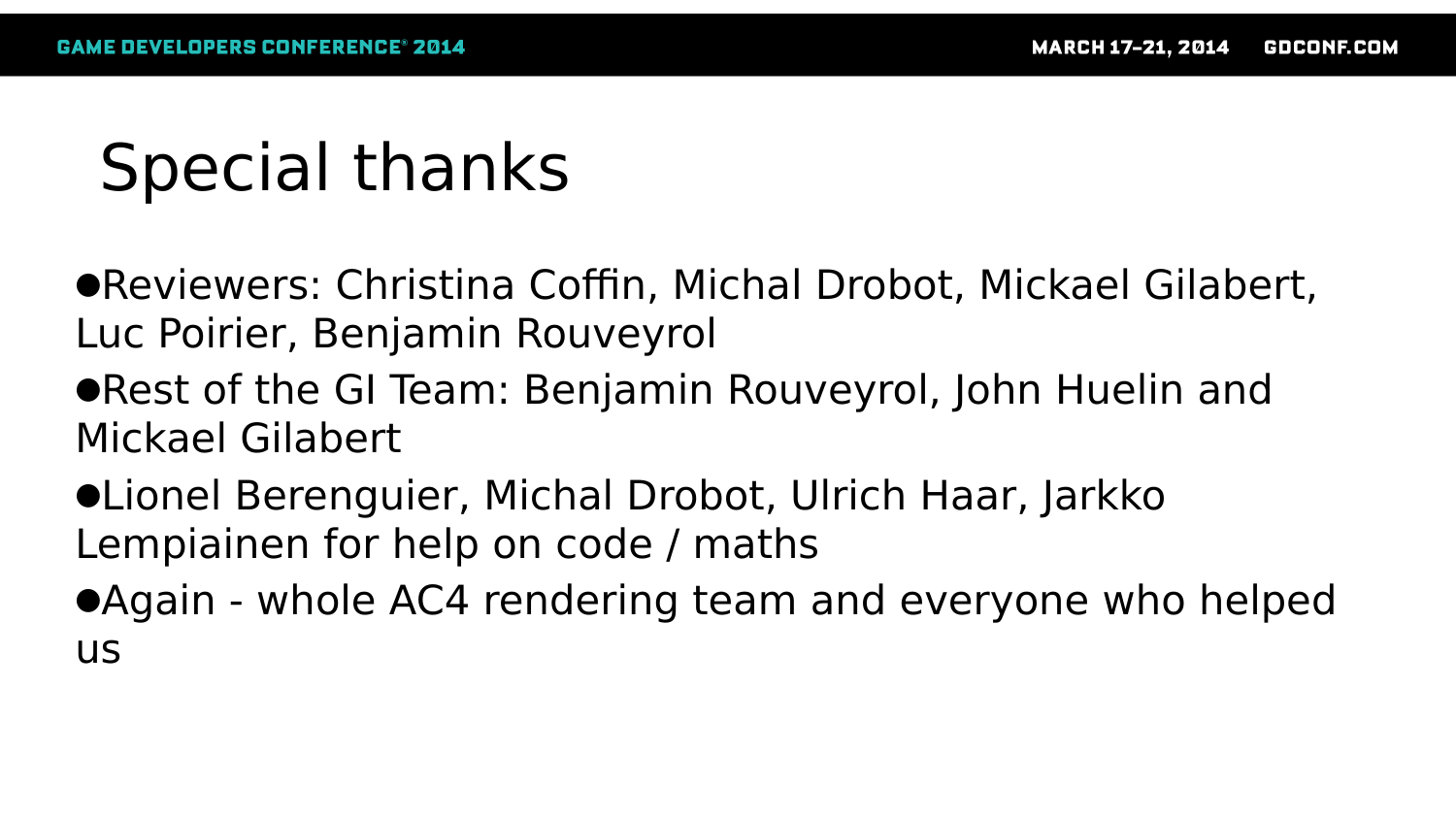

# Special thanks
Reviewers: Christina Coffin, Michal Drobot, Mickael Gilabert, Luc Poirier, Benjamin Rouveyrol
Rest of the GI Team: Benjamin Rouveyrol, John Huelin and Mickael Gilabert
Lionel Berenguier, Michal Drobot, Ulrich Haar, Jarkko Lempiainen for help on code / maths
Again - whole AC4 rendering team and everyone who helped us